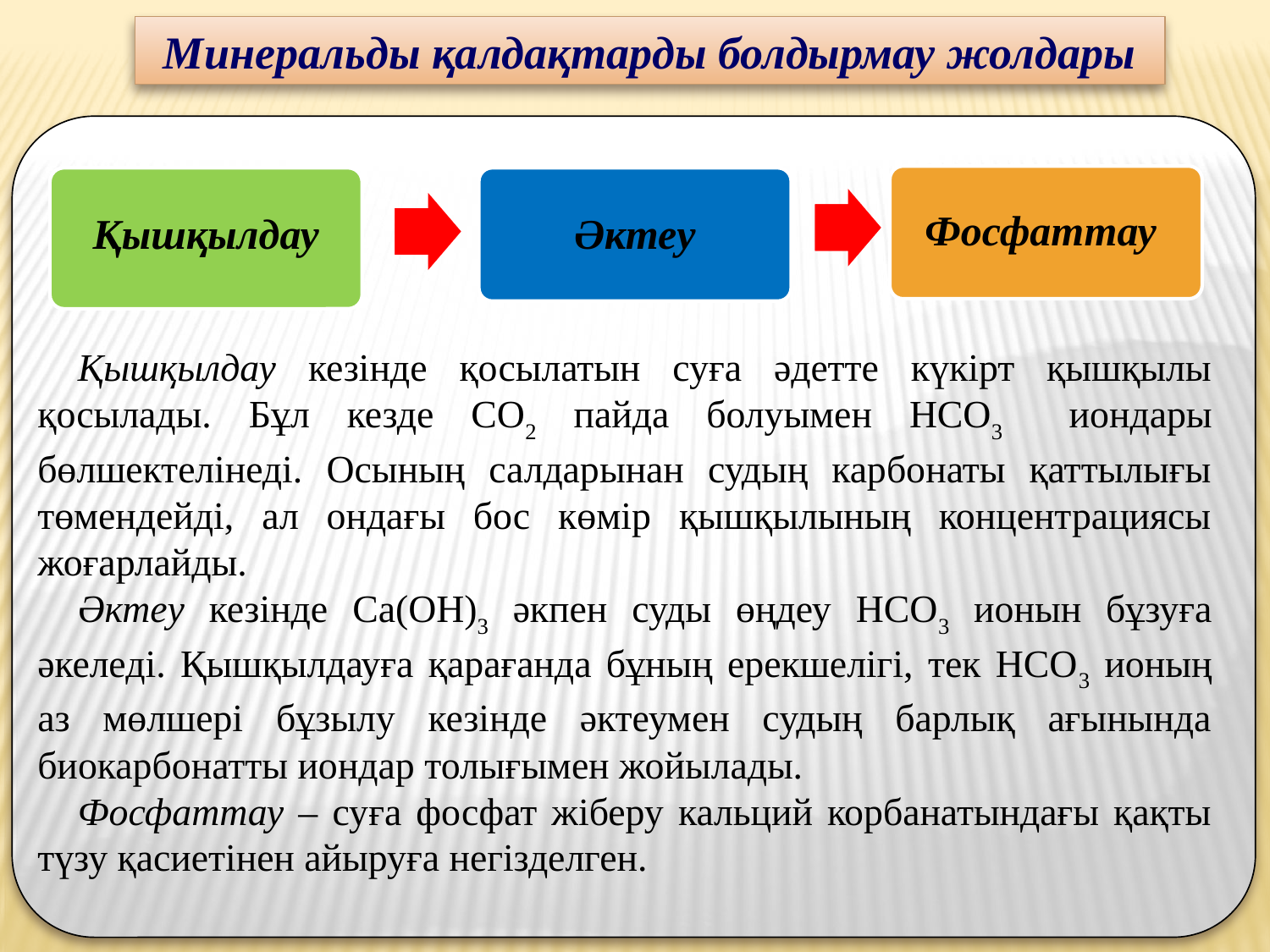

Минеральды қалдақтарды болдырмау жолдары

Фосфаттау

Қышқылдау

Әктеу

Қышқылдау кезінде қосылатын суға әдетте күкірт қышқылы қосылады. Бұл кезде СО2 пайда болуымен НСО3  иондары бөлшектелінеді. Осының салдарынан судың карбонаты қаттылығы төмендейді, ал ондағы бос көмір қышқылының концентрациясы жоғарлайды.
Әктеу кезінде Са(ОН)3 әкпен суды өңдеу НСО3 ионын бұзуға әкеледі. Қышқылдауға қарағанда бұның ерекшелігі, тек НСО3 ионың аз мөлшері бұзылу кезінде әктеумен судың барлық ағынында биокарбонатты иондар толығымен жойылады.
Фосфаттау – суға фосфат жіберу кальций корбанатындағы қақты түзу қасиетінен айыруға негізделген.